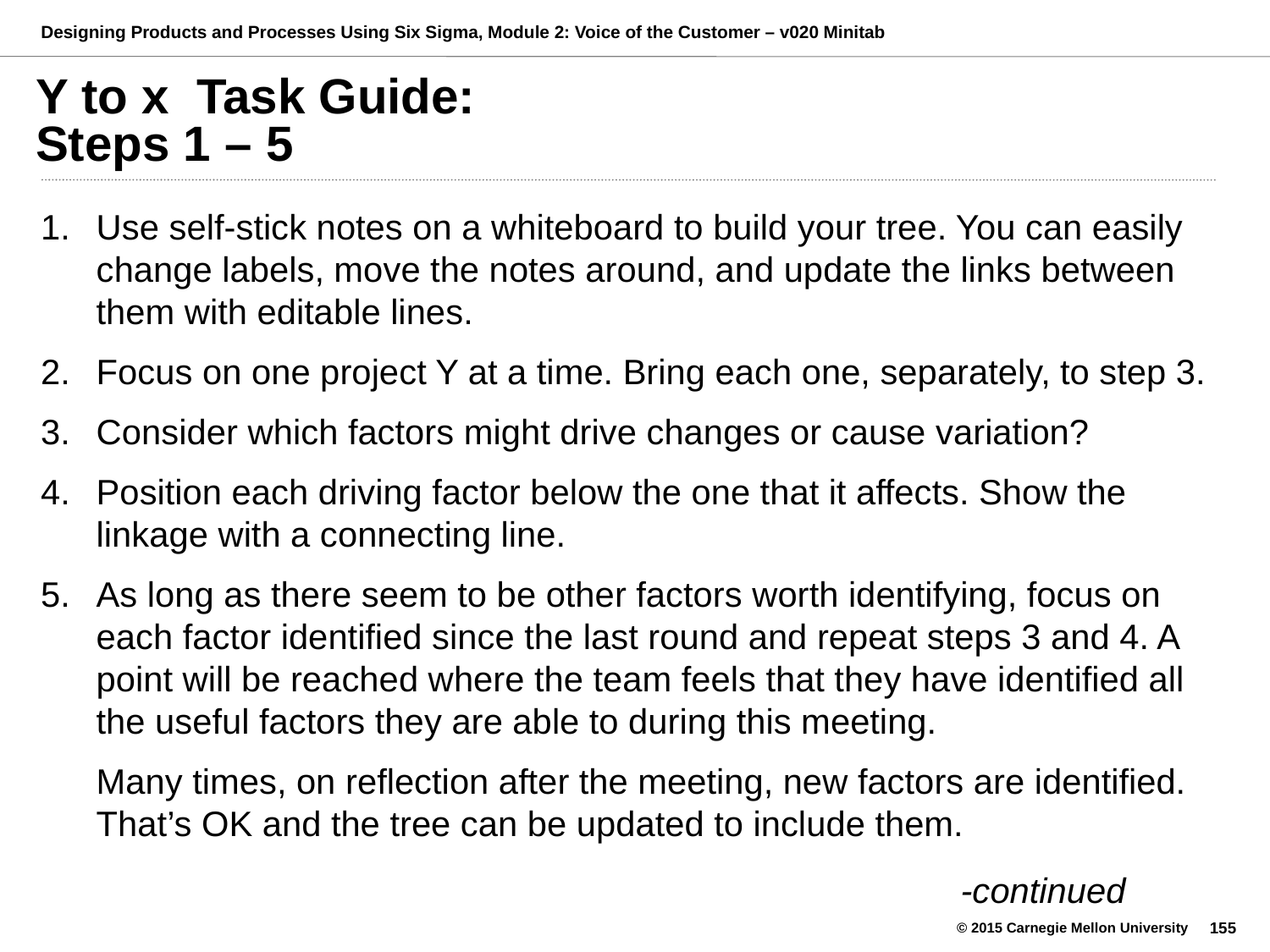

# Y to x  Task Guide: Steps 1 – 5
Use self-stick notes on a whiteboard to build your tree. You can easily change labels, move the notes around, and update the links between them with editable lines.
Focus on one project Y at a time. Bring each one, separately, to step 3.
Consider which factors might drive changes or cause variation?
Position each driving factor below the one that it affects. Show the linkage with a connecting line.
As long as there seem to be other factors worth identifying, focus on each factor identified since the last round and repeat steps 3 and 4. A point will be reached where the team feels that they have identified all the useful factors they are able to during this meeting.
	Many times, on reflection after the meeting, new factors are identified. That’s OK and the tree can be updated to include them.
-continued